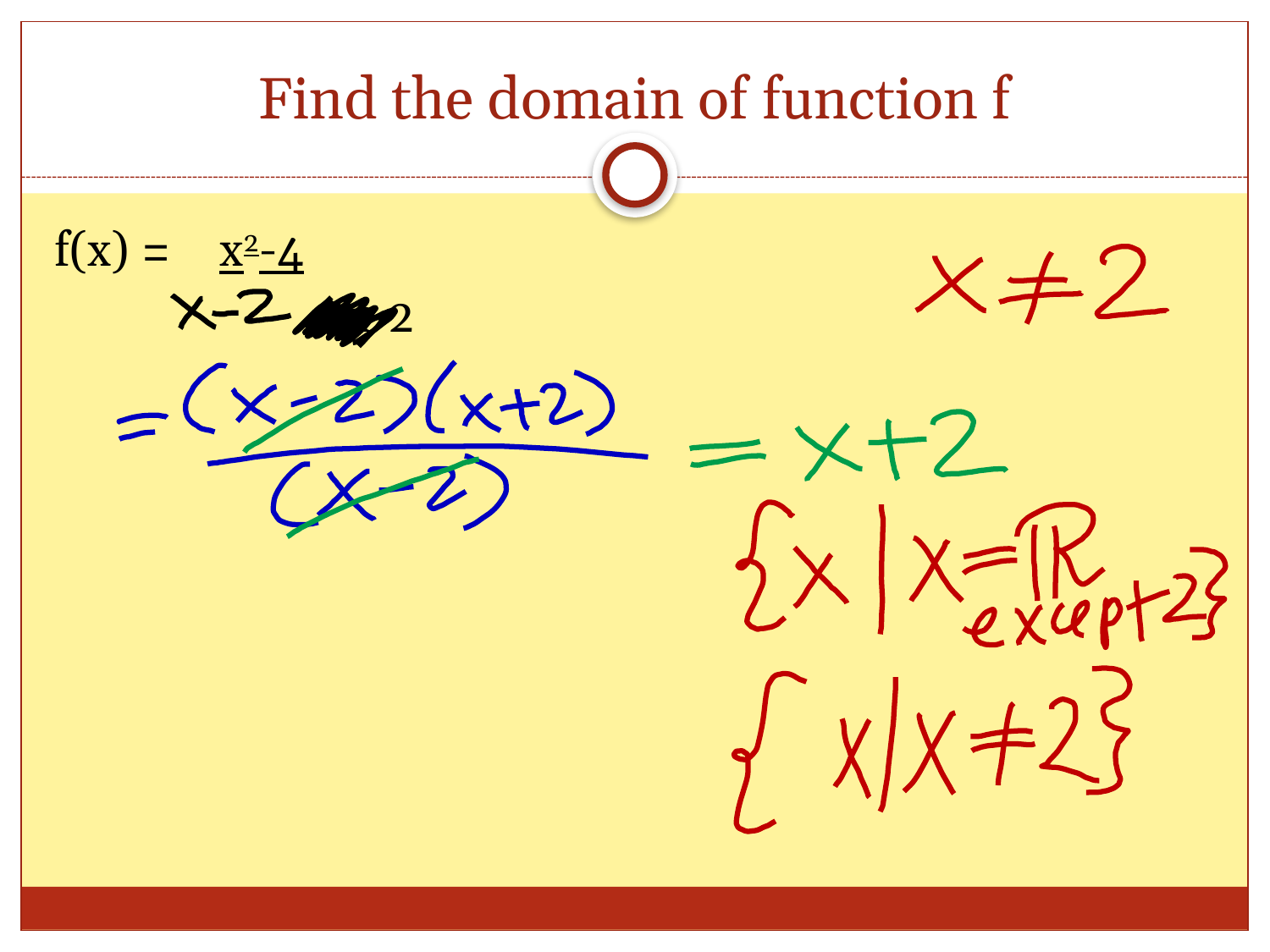

# Find the domain of function f
f(x) =	x2-4
			x-2